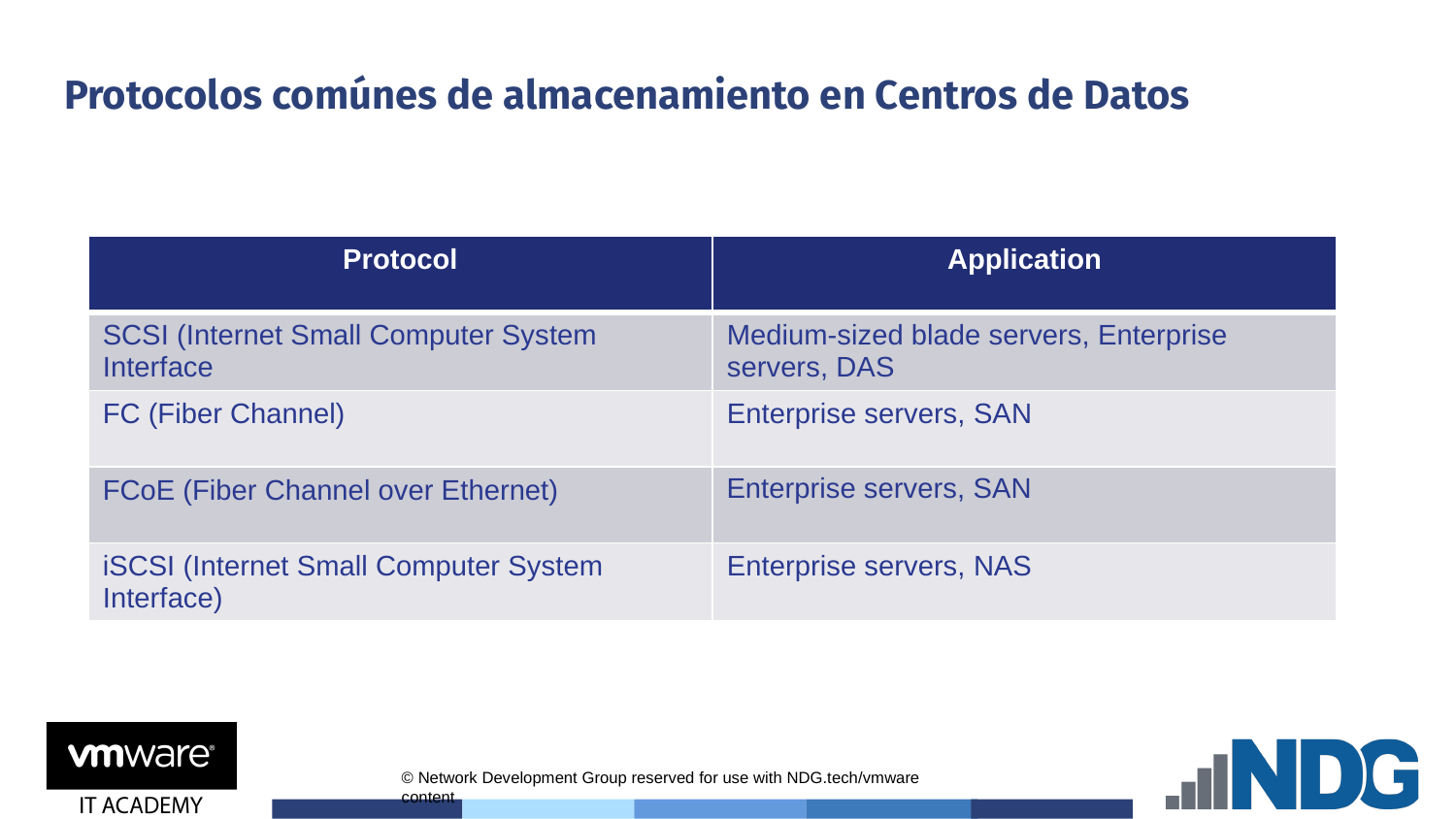

# Protocolos comúnes de almacenamiento en Centros de Datos

| Protocol | Application |
| --- | --- |
| SCSI (Internet Small Computer System Interface | Medium-sized blade servers, Enterprise servers, DAS |
| FC (Fiber Channel) | Enterprise servers, SAN |
| FCoE (Fiber Channel over Ethernet) | Enterprise servers, SAN |
| iSCSI (Internet Small Computer System Interface) | Enterprise servers, NAS |